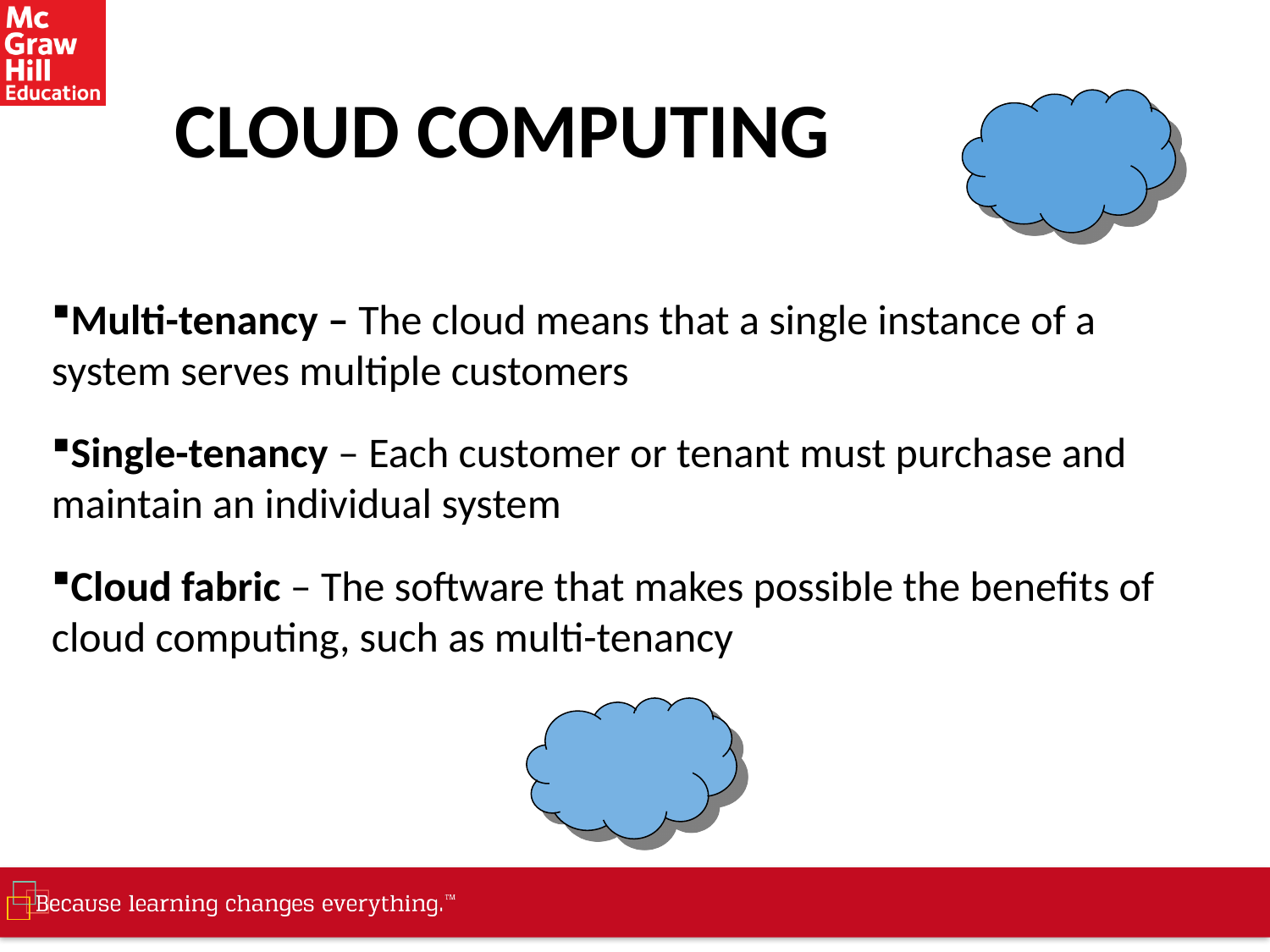

# CLOUD COMPUTING

Multi-tenancy – The cloud means that a single instance of a system serves multiple customers
Single-tenancy – Each customer or tenant must purchase and maintain an individual system
Cloud fabric – The software that makes possible the benefits of cloud computing, such as multi-tenancy